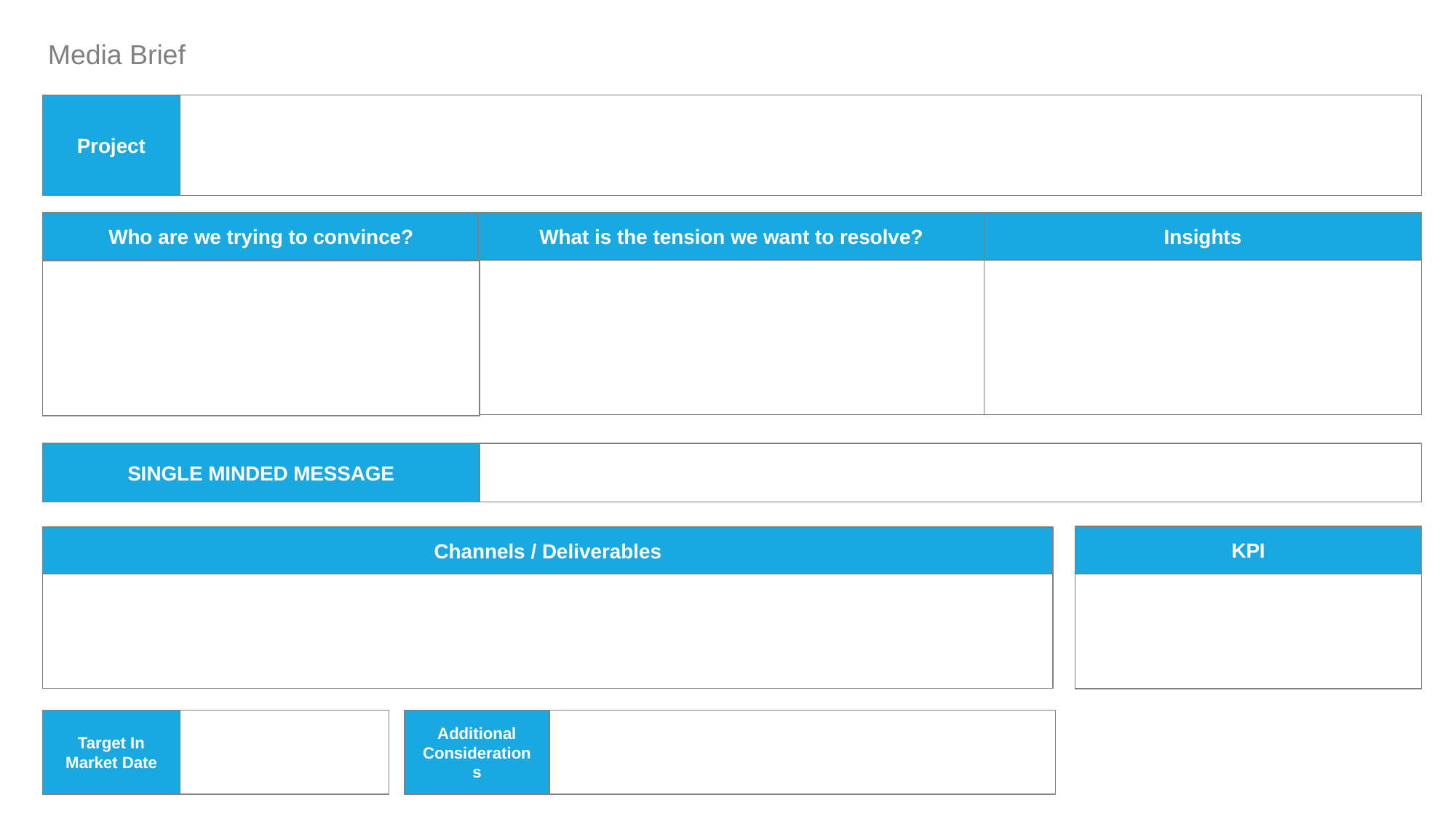

Media Brief
Project

Who are we trying to convince?
What is the tension we want to resolve?
Insights

SINGLE MINDED MESSAGE
KPI
Channels / Deliverables

Target In Market Date

Additional
Considerations